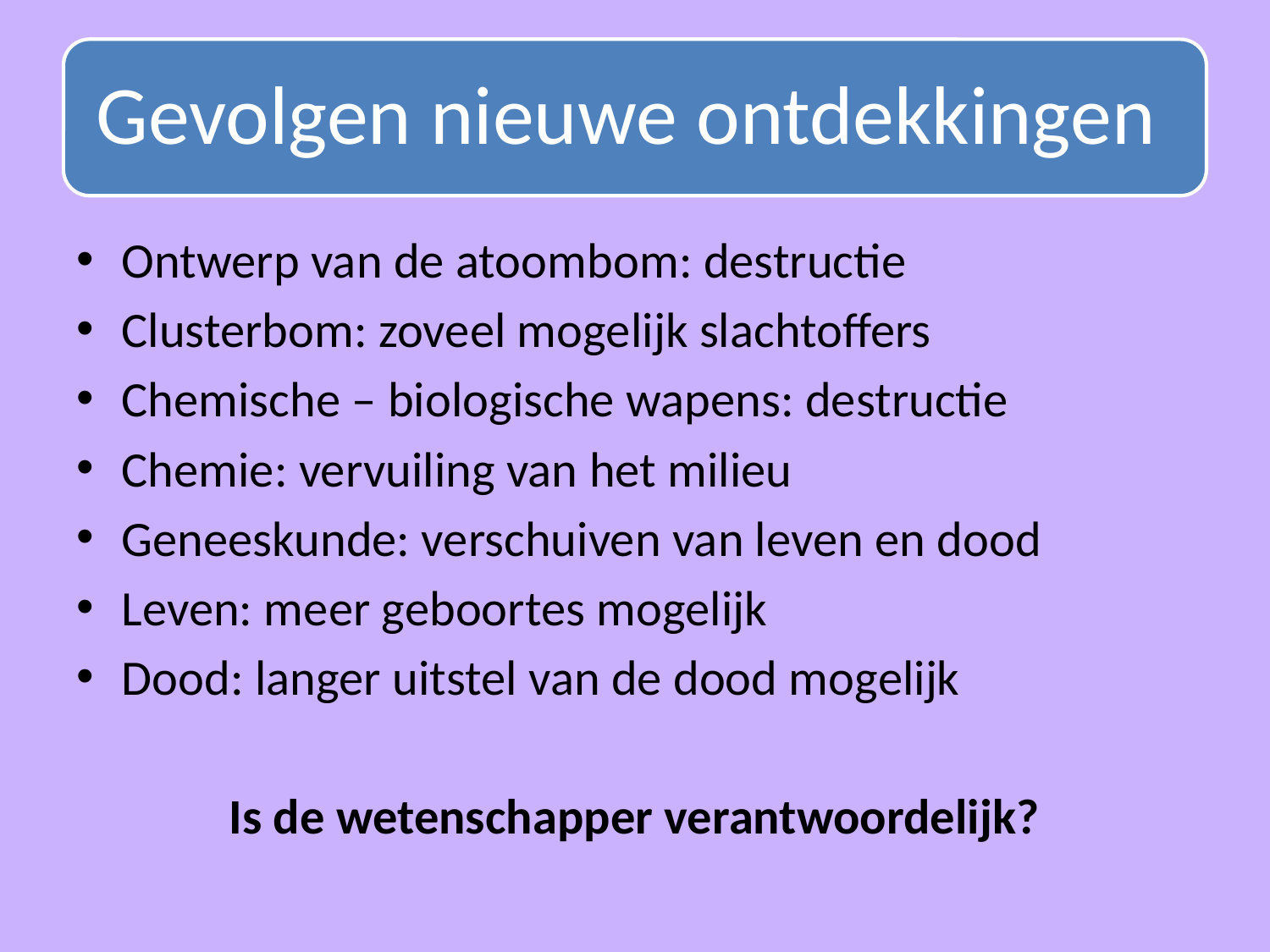

Gevolgen nieuwe ontdekkingen
Ontwerp van de atoombom: destructie
Clusterbom: zoveel mogelijk slachtoffers
Chemische – biologische wapens: destructie
Chemie: vervuiling van het milieu
Geneeskunde: verschuiven van leven en dood
Leven: meer geboortes mogelijk
Dood: langer uitstel van de dood mogelijk

Is de wetenschapper verantwoordelijk?